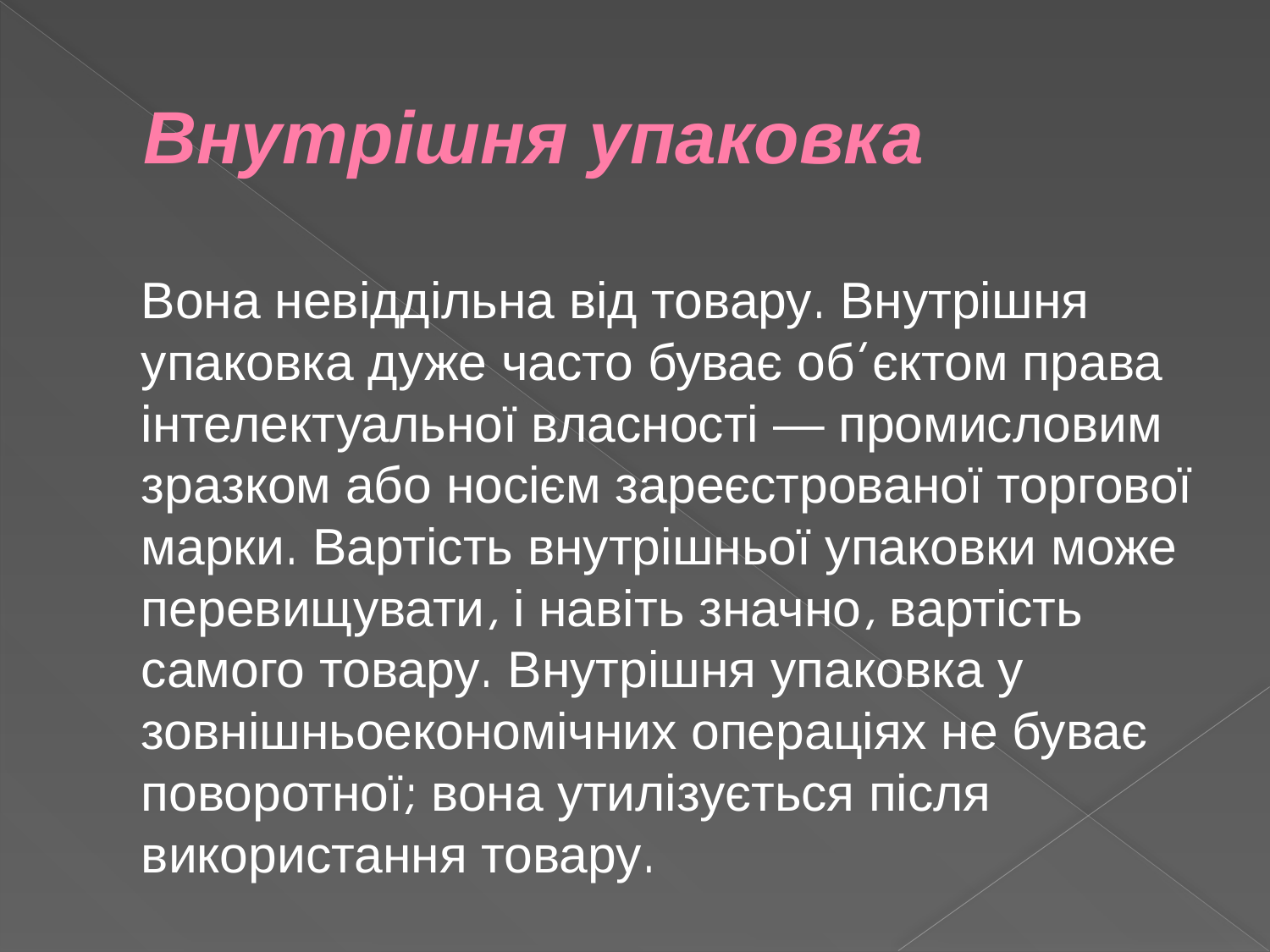

# Внутрішня упаковка
Вона невіддільна від товару. Внутрішня упаковка дуже часто буває об’єктом права інтелектуальної власності — промисловим зразком або носієм зареєстрованої торгової марки. Вартість внутрішньої упаковки може перевищувати, і навіть значно, вартість самого товару. Внутрішня упаковка у зовнішньоекономічних операціях не буває поворотної; вона утилізується після використання товару.